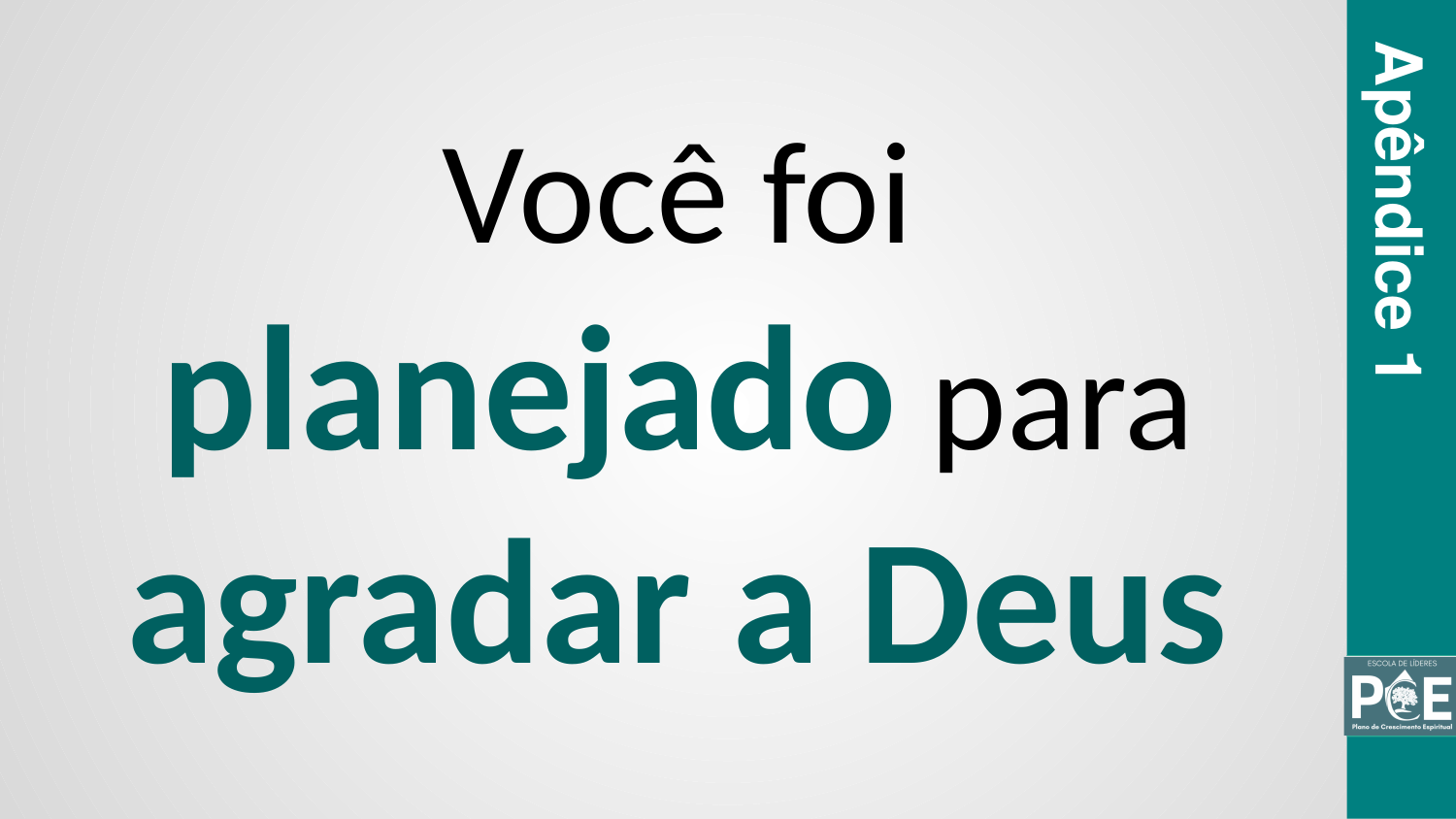

Você foi planejado para agradar a Deus
Apêndice 1